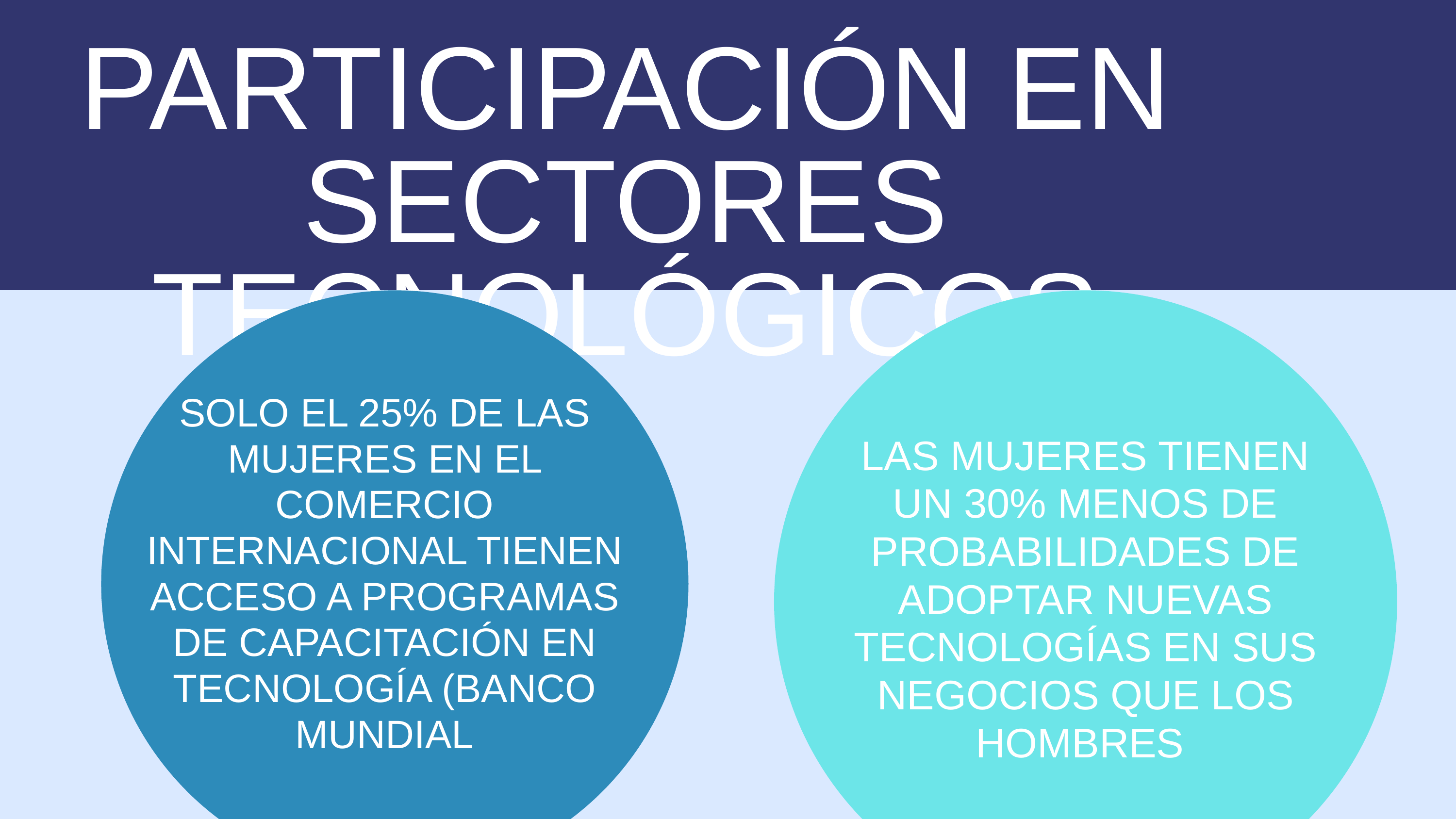

PARTICIPACIÓN EN SECTORES TECNOLÓGICOS

SOLO EL 25% DE LAS MUJERES EN EL COMERCIO INTERNACIONAL TIENEN ACCESO A PROGRAMAS DE CAPACITACIÓN EN TECNOLOGÍA (BANCO MUNDIAL
LAS MUJERES TIENEN UN 30% MENOS DE PROBABILIDADES DE ADOPTAR NUEVAS TECNOLOGÍAS EN SUS NEGOCIOS QUE LOS HOMBRES